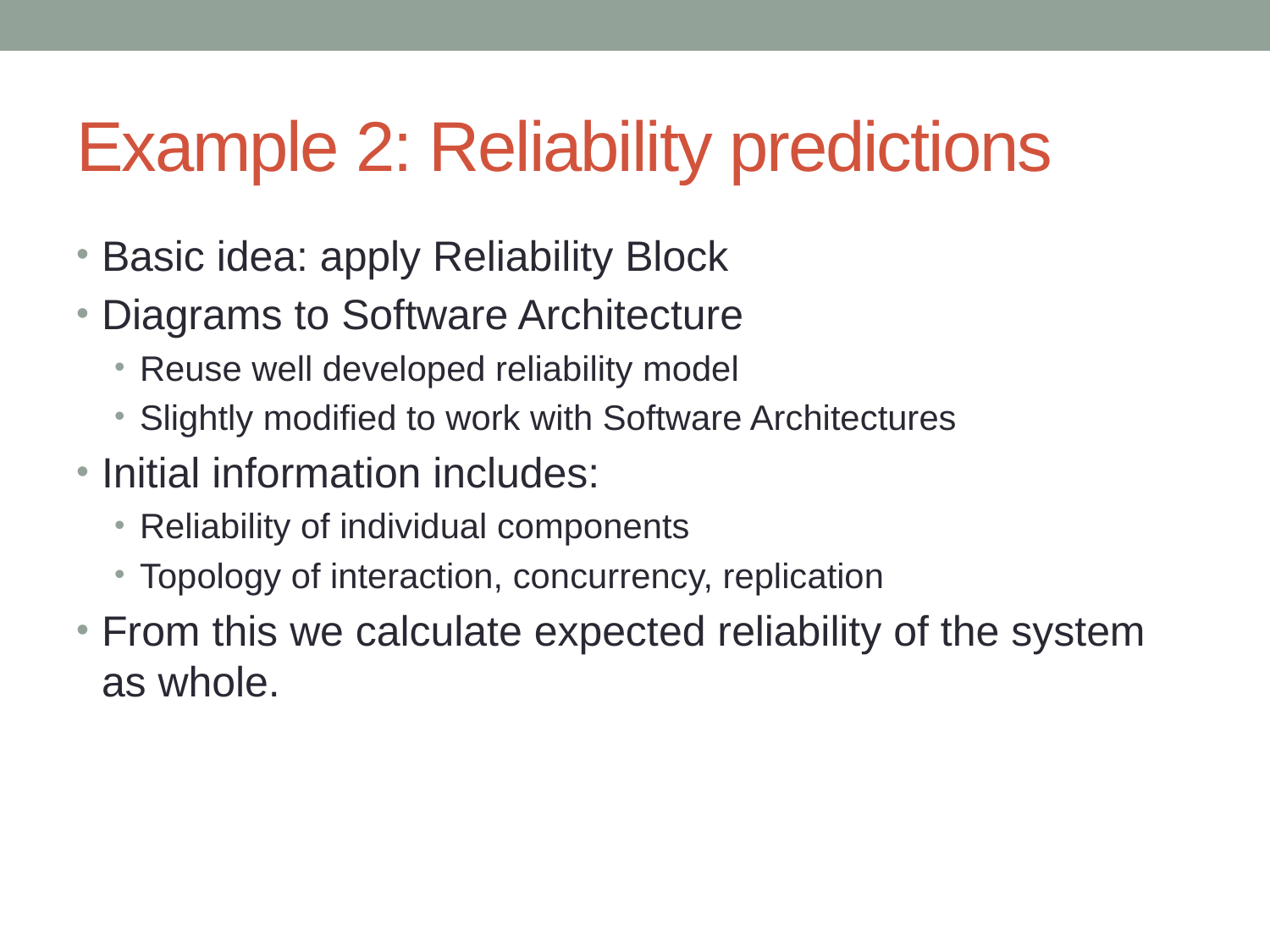

# Example 2: Reliability predictions
Basic idea: apply Reliability Block
Diagrams to Software Architecture
Reuse well developed reliability model
Slightly modified to work with Software Architectures
Initial information includes:
Reliability of individual components
Topology of interaction, concurrency, replication
From this we calculate expected reliability of the system as whole.